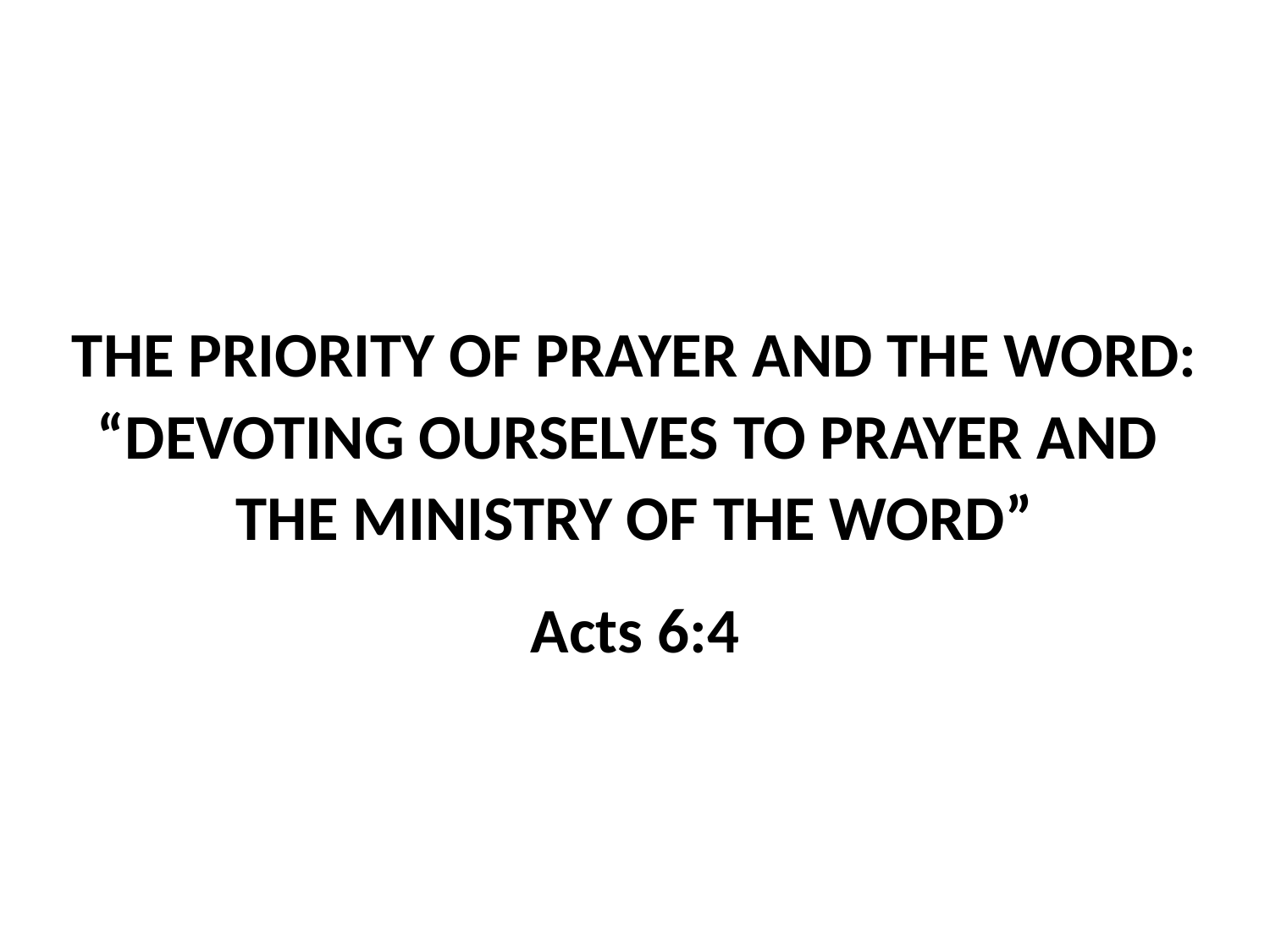

THE PRIORITY OF PRAYER AND THE WORD:
“DEVOTING OURSELVES TO PRAYER AND
THE MINISTRY OF THE WORD”

Acts 6:4